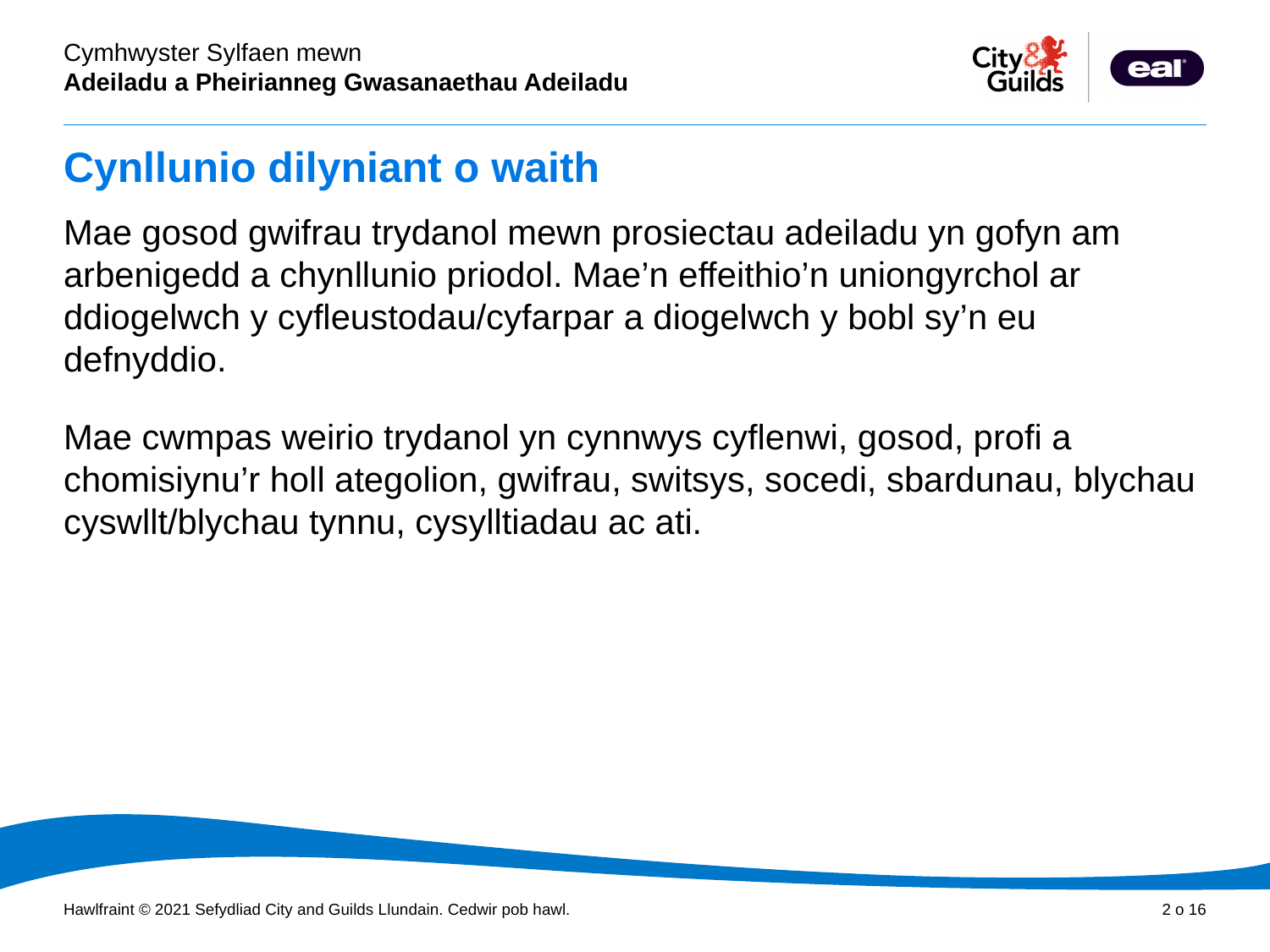

# Cynllunio dilyniant o waith
Mae gosod gwifrau trydanol mewn prosiectau adeiladu yn gofyn am arbenigedd a chynllunio priodol. Mae’n effeithio’n uniongyrchol ar ddiogelwch y cyfleustodau/cyfarpar a diogelwch y bobl sy’n eu defnyddio.
Mae cwmpas weirio trydanol yn cynnwys cyflenwi, gosod, profi a chomisiynu’r holl ategolion, gwifrau, switsys, socedi, sbardunau, blychau cyswllt/blychau tynnu, cysylltiadau ac ati.